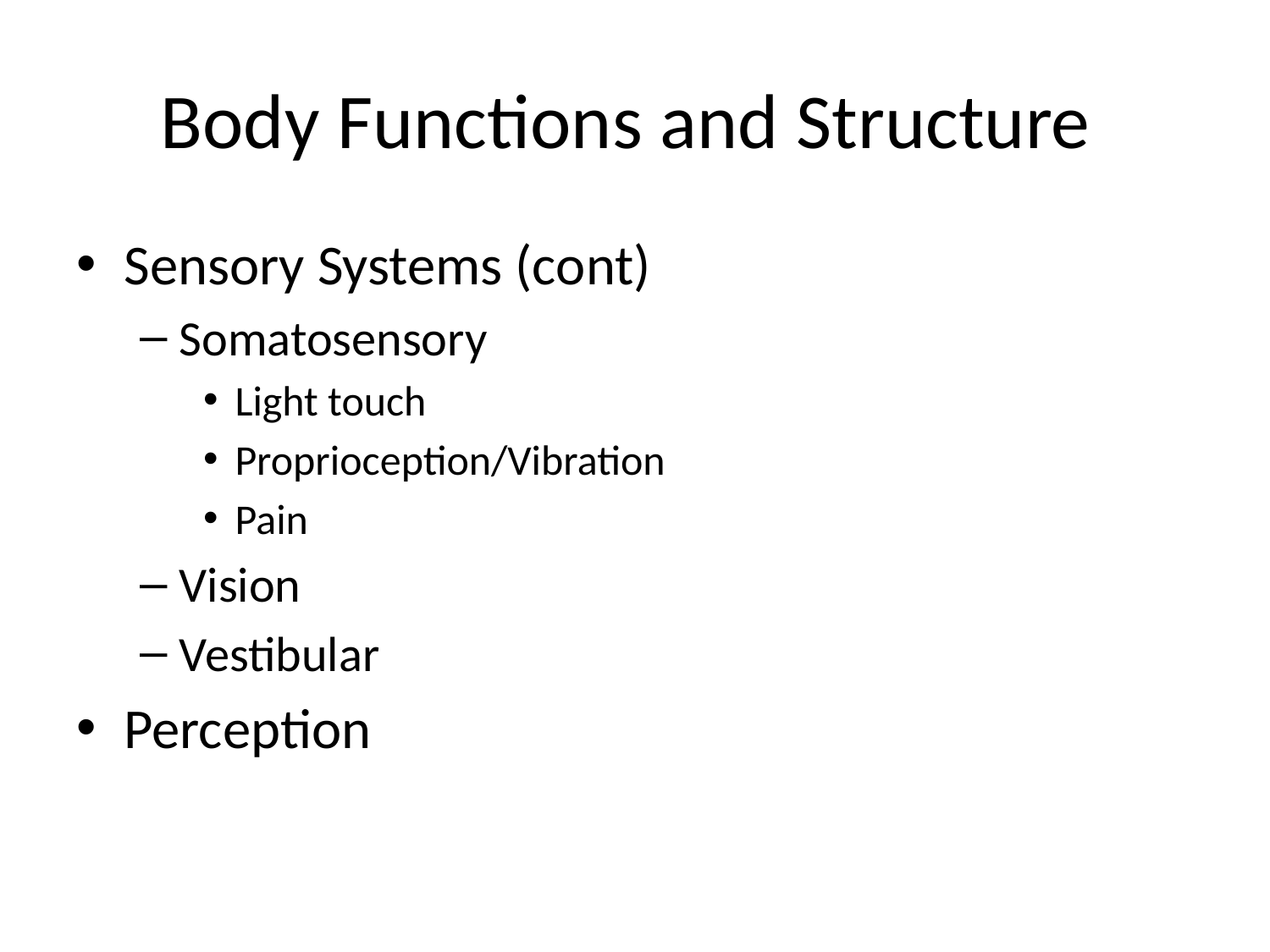

# Body Functions and Structure
Sensory Systems (cont)
Somatosensory
Light touch
Proprioception/Vibration
Pain
Vision
Vestibular
Perception